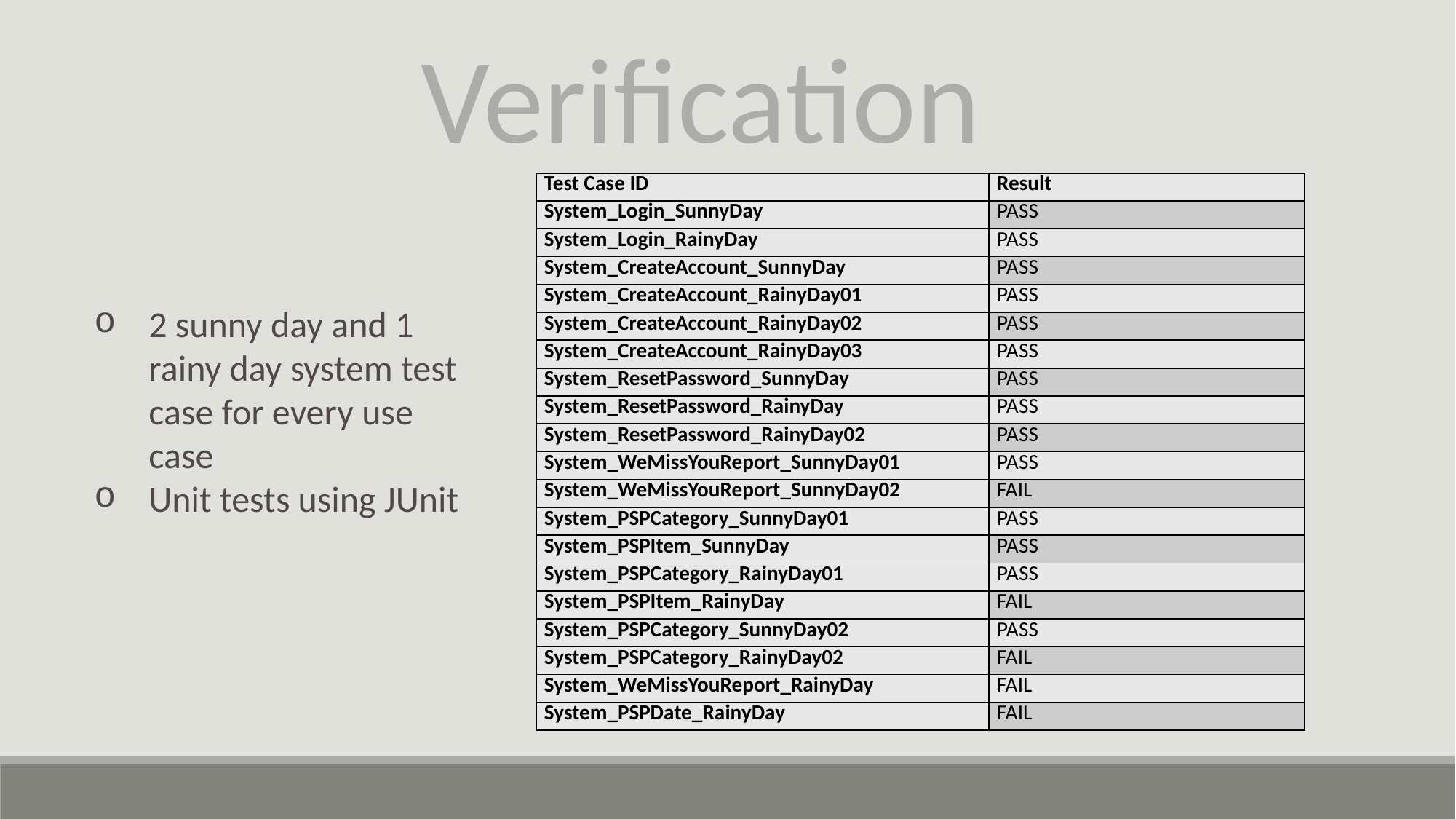

Verification
| Test Case ID | Result |
| --- | --- |
| System\_Login\_SunnyDay | PASS |
| System\_Login\_RainyDay | PASS |
| System\_CreateAccount\_SunnyDay | PASS |
| System\_CreateAccount\_RainyDay01 | PASS |
| System\_CreateAccount\_RainyDay02 | PASS |
| System\_CreateAccount\_RainyDay03 | PASS |
| System\_ResetPassword\_SunnyDay | PASS |
| System\_ResetPassword\_RainyDay | PASS |
| System\_ResetPassword\_RainyDay02 | PASS |
| System\_WeMissYouReport\_SunnyDay01 | PASS |
| System\_WeMissYouReport\_SunnyDay02 | FAIL |
| System\_PSPCategory\_SunnyDay01 | PASS |
| System\_PSPItem\_SunnyDay | PASS |
| System\_PSPCategory\_RainyDay01 | PASS |
| System\_PSPItem\_RainyDay | FAIL |
| System\_PSPCategory\_SunnyDay02 | PASS |
| System\_PSPCategory\_RainyDay02 | FAIL |
| System\_WeMissYouReport\_RainyDay | FAIL |
| System\_PSPDate\_RainyDay | FAIL |
2 sunny day and 1 rainy day system test case for every use case
Unit tests using JUnit